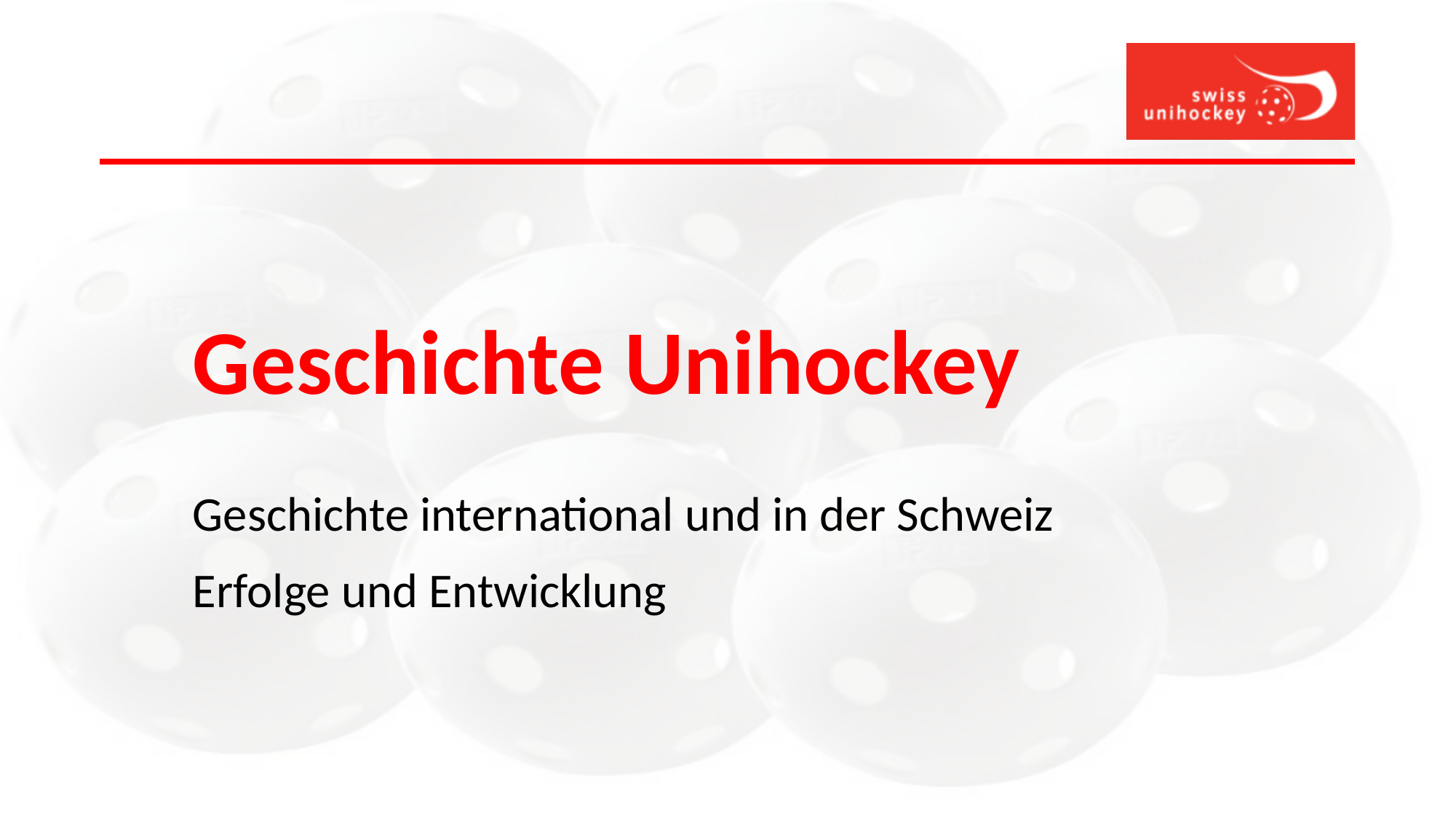

# Geschichte Unihockey
Geschichte international und in der Schweiz
Erfolge und Entwicklung